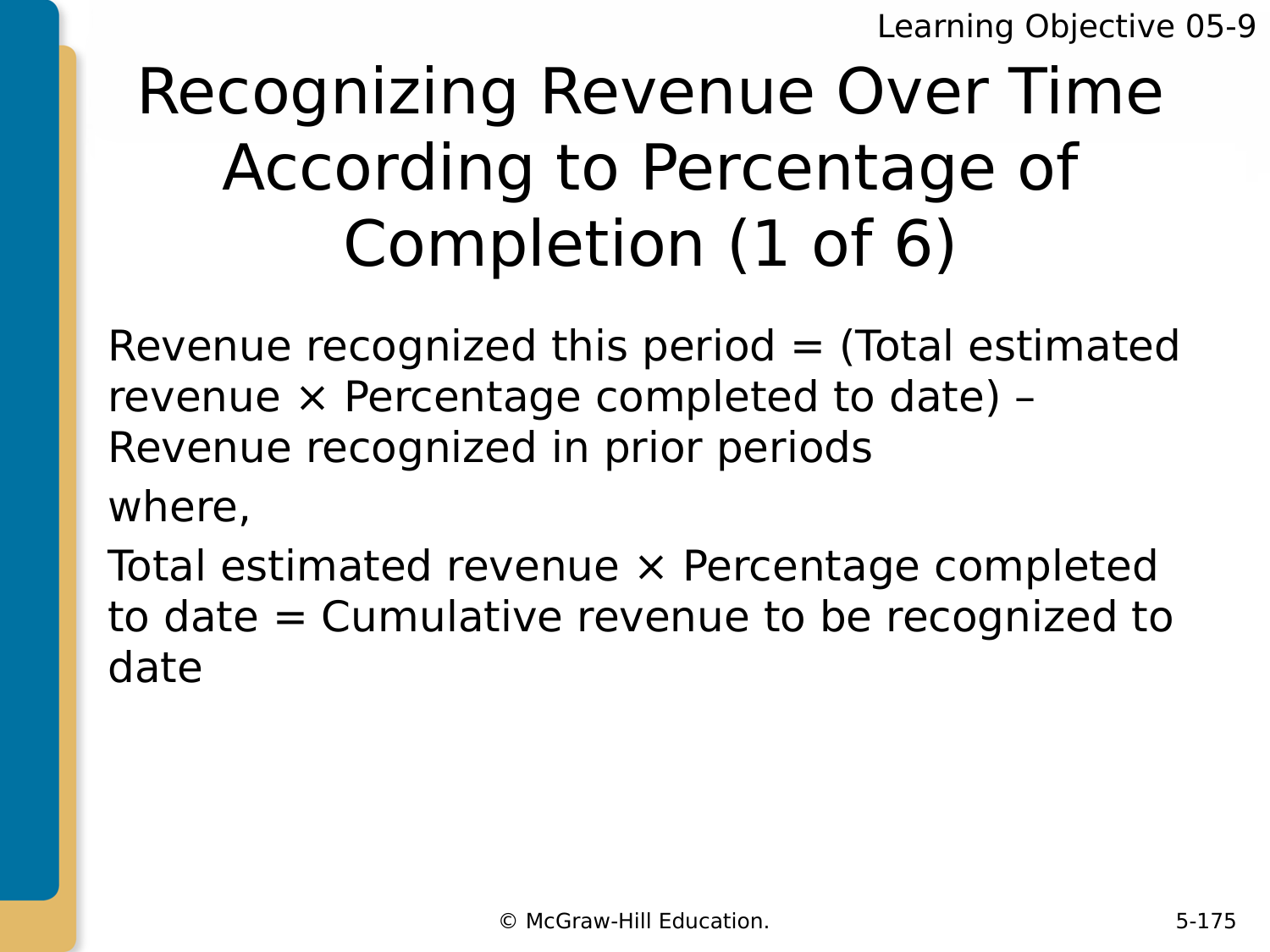

Learning Objective 05-9
# Recognizing Revenue Over Time According to Percentage of Completion (1 of 6)
Revenue recognized this period = (Total estimated revenue × Percentage completed to date) – Revenue recognized in prior periods
where,
Total estimated revenue × Percentage completed to date = Cumulative revenue to be recognized to date